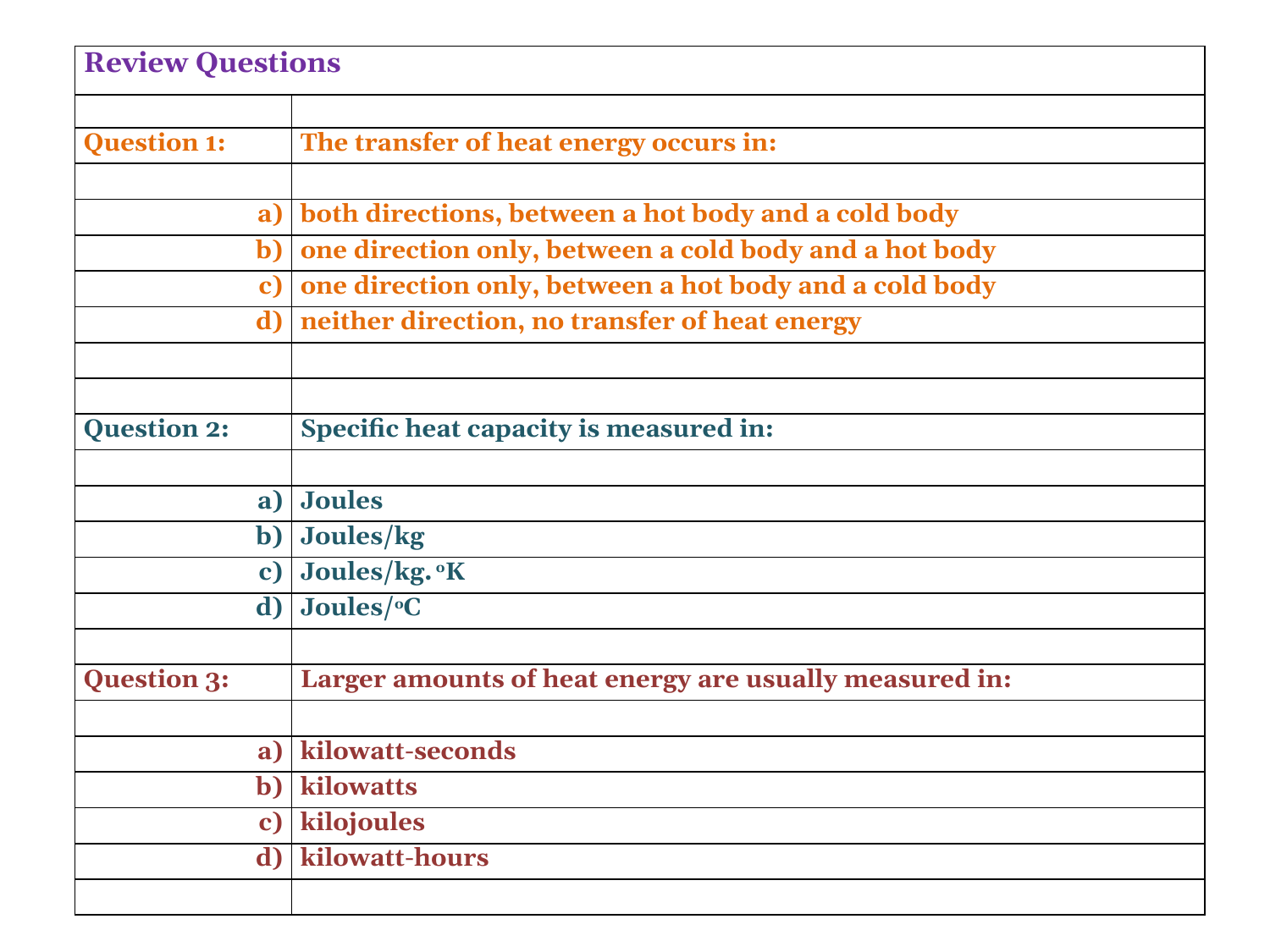

| Review Questions |  |
| --- | --- |
|  |  |
| Question 1: | The transfer of heat energy occurs in: |
|  |  |
| a) | both directions, between a hot body and a cold body |
| b) | one direction only, between a cold body and a hot body |
| c) | one direction only, between a hot body and a cold body |
| d) | neither direction, no transfer of heat energy |
|  |  |
|  |  |
| Question 2: | Specific heat capacity is measured in: |
|  |  |
| a) | Joules |
| b) | Joules/kg |
| c) | Joules/kg. oK |
| d) | Joules/oC |
|  |  |
| Question 3: | Larger amounts of heat energy are usually measured in: |
|  |  |
| a) | kilowatt-seconds |
| b) | kilowatts |
| c) | kilojoules |
| d) | kilowatt-hours |
|  |  |